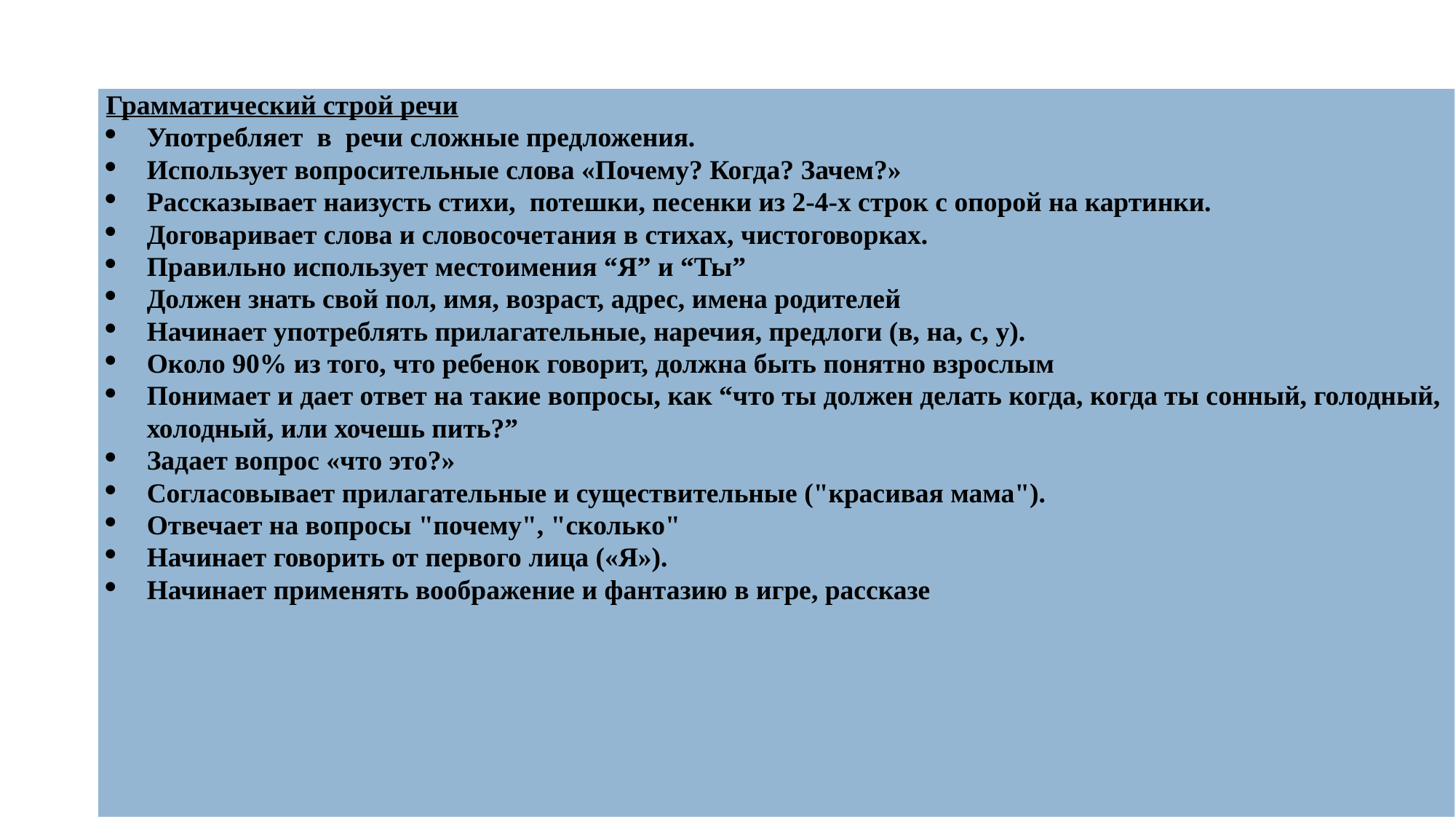

| Грамматический строй речи Употребляет в речи сложные предложения. Использует вопросительные слова «Почему? Когда? Зачем?» Рассказывает наизусть стихи, потешки, песенки из 2-4-х строк с опорой на картинки. Договаривает слова и словосочетания в стихах, чистоговорках. Правильно использует местоимения “Я” и “Ты” Должен знать свой пол, имя, возраст, адрес, имена родителей Начинает употреблять прилагательные, наречия, предлоги (в, на, с, у). Около 90% из того, что ребенок говорит, должна быть понятно взрослым Понимает и дает ответ на такие вопросы, как “что ты должен делать когда, когда ты сонный, голодный, холодный, или хочешь пить?” Задает вопрос «что это?» Согласовывает прилагательные и существительные ("красивая мама"). Отвечает на вопросы "почему", "сколько" Начинает говорить от первого лица («Я»). Начинает применять воображение и фантазию в игре, рассказе |
| --- |